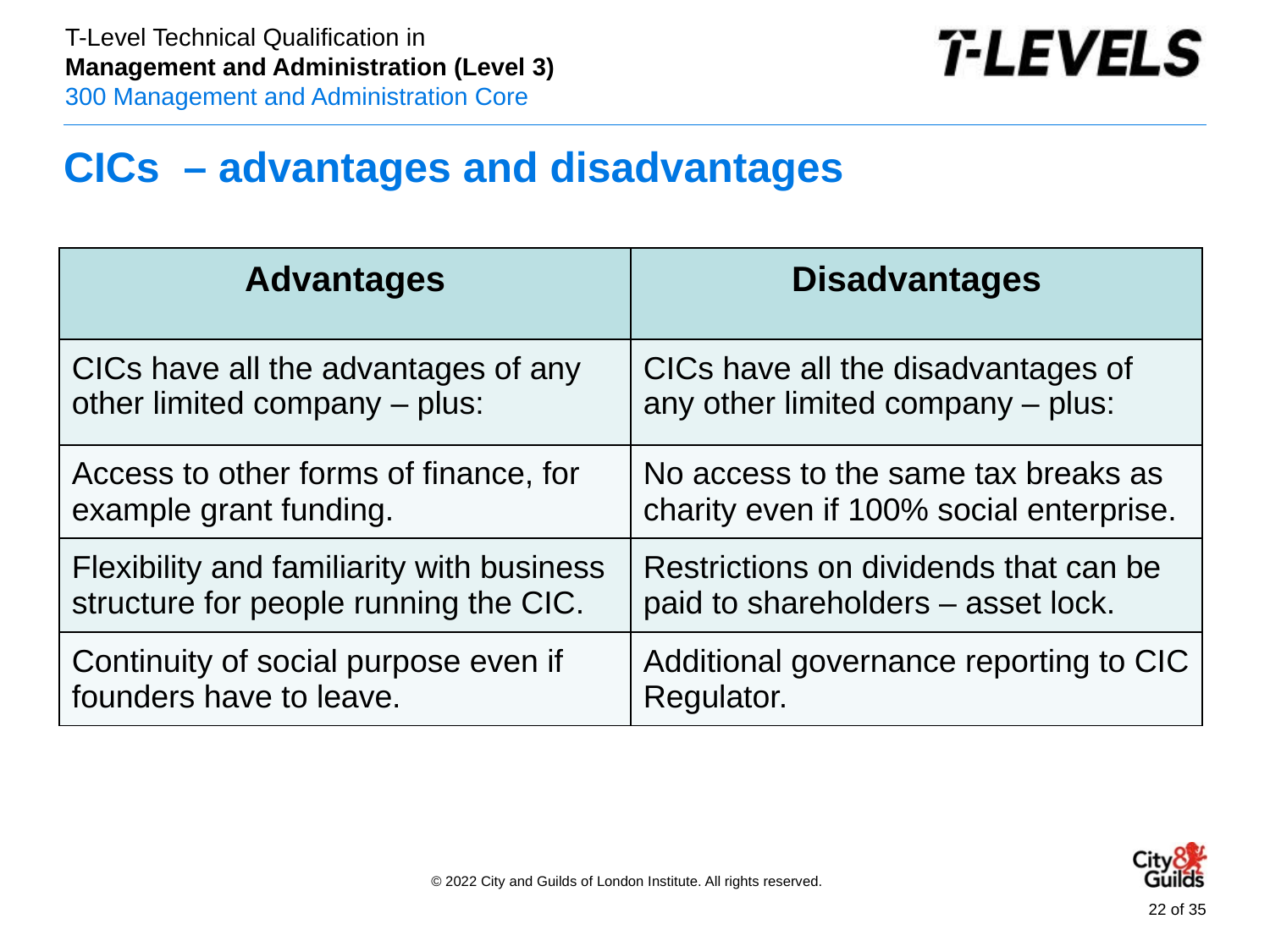

# CICs  – advantages and disadvantages
| Advantages | Disadvantages |
| --- | --- |
| CICs have all the advantages of any other limited company – plus: | CICs have all the disadvantages of any other limited company – plus: |
| Access to other forms of finance, for example grant funding. | No access to the same tax breaks as charity even if 100% social enterprise. |
| Flexibility and familiarity with business structure for people running the CIC. | Restrictions on dividends that can be paid to shareholders – asset lock. |
| Continuity of social purpose even if founders have to leave. | Additional governance reporting to CIC Regulator. |